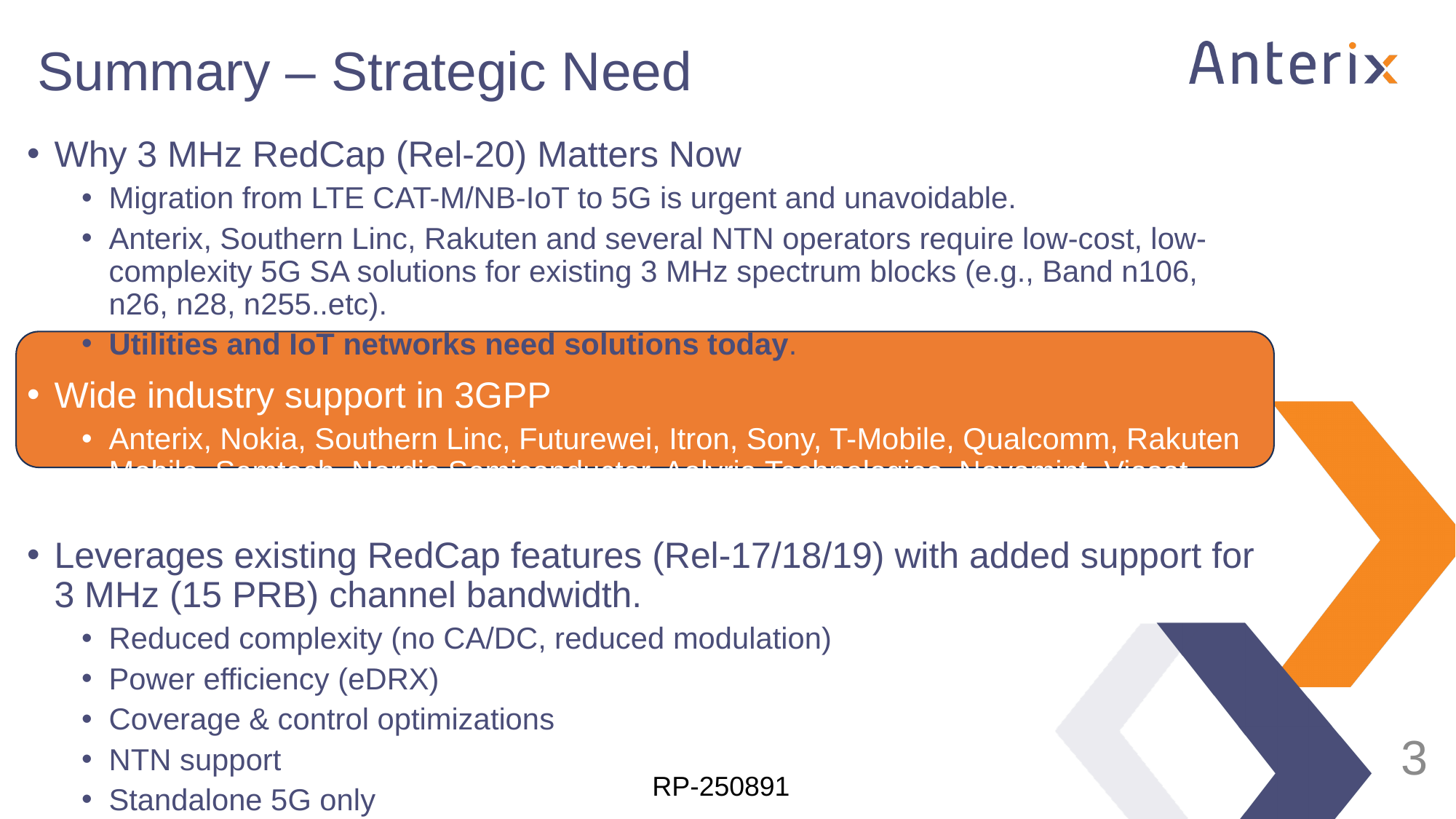

Summary – Strategic Need
Why 3 MHz RedCap (Rel-20) Matters Now
Migration from LTE CAT-M/NB-IoT to 5G is urgent and unavoidable.
Anterix, Southern Linc, Rakuten and several NTN operators require low-cost, low-complexity 5G SA solutions for existing 3 MHz spectrum blocks (e.g., Band n106, n26, n28, n255..etc).
Utilities and IoT networks need solutions today.
Wide industry support in 3GPP
Anterix, Nokia, Southern Linc, Futurewei, Itron, Sony, T-Mobile, Qualcomm, Rakuten Mobile, Semtech, Nordic Semiconductor, Aalyria Technologies, Novamint, Viasat, Immarsat, Ericsson
Leverages existing RedCap features (Rel-17/18/19) with added support for 3 MHz (15 PRB) channel bandwidth.
Reduced complexity (no CA/DC, reduced modulation)
Power efficiency (eDRX)
Coverage & control optimizations
NTN support
Standalone 5G only

3